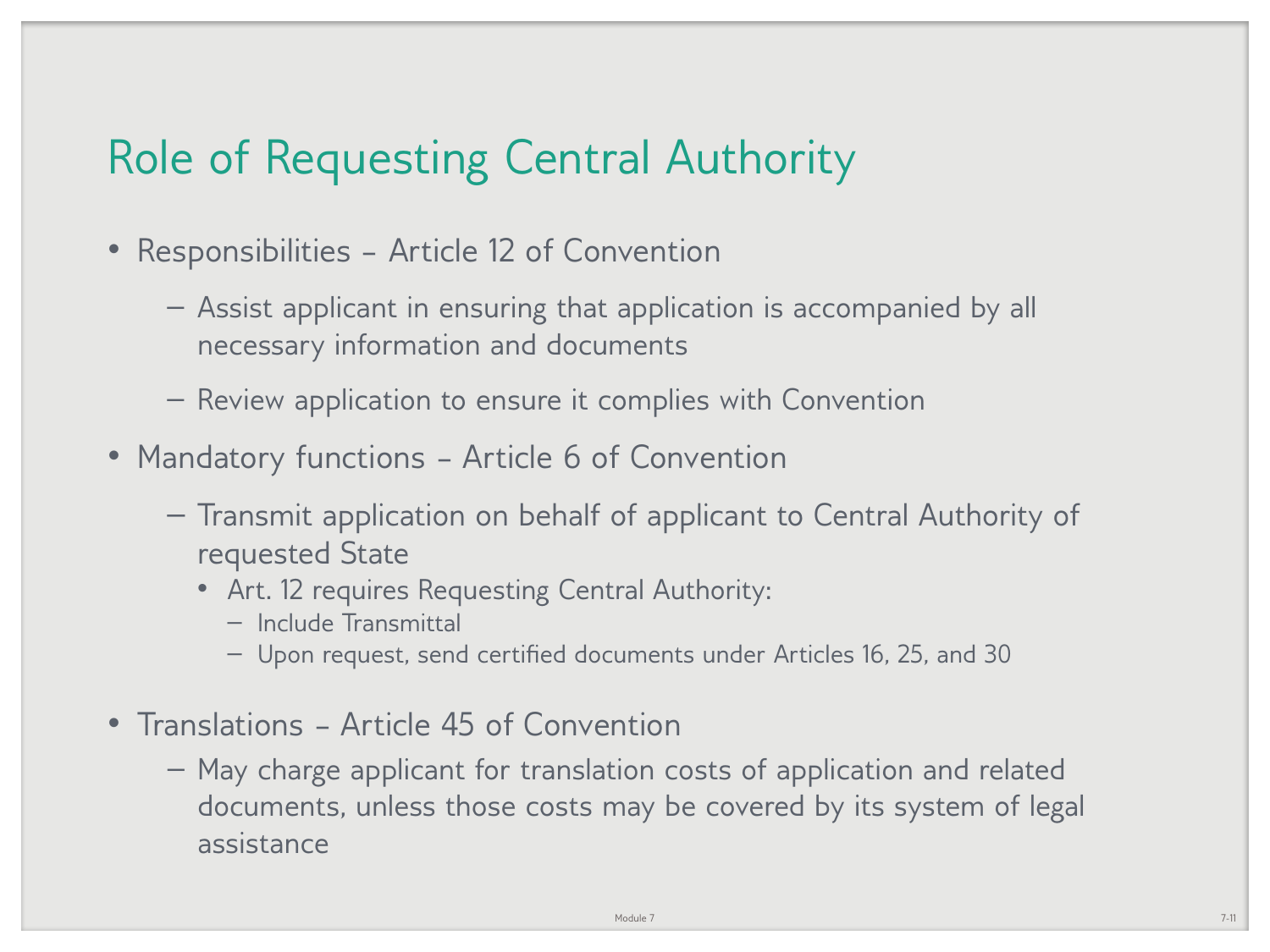

# Role of Requesting Central Authority
Responsibilities – Article 12 of Convention
Assist applicant in ensuring that application is accompanied by all necessary information and documents
Review application to ensure it complies with Convention
Mandatory functions – Article 6 of Convention
Transmit application on behalf of applicant to Central Authority of requested State
Art. 12 requires Requesting Central Authority:
Include Transmittal
Upon request, send certified documents under Articles 16, 25, and 30

Translations – Article 45 of Convention
May charge applicant for translation costs of application and related documents, unless those costs may be covered by its system of legal assistance

Module 7
7-11